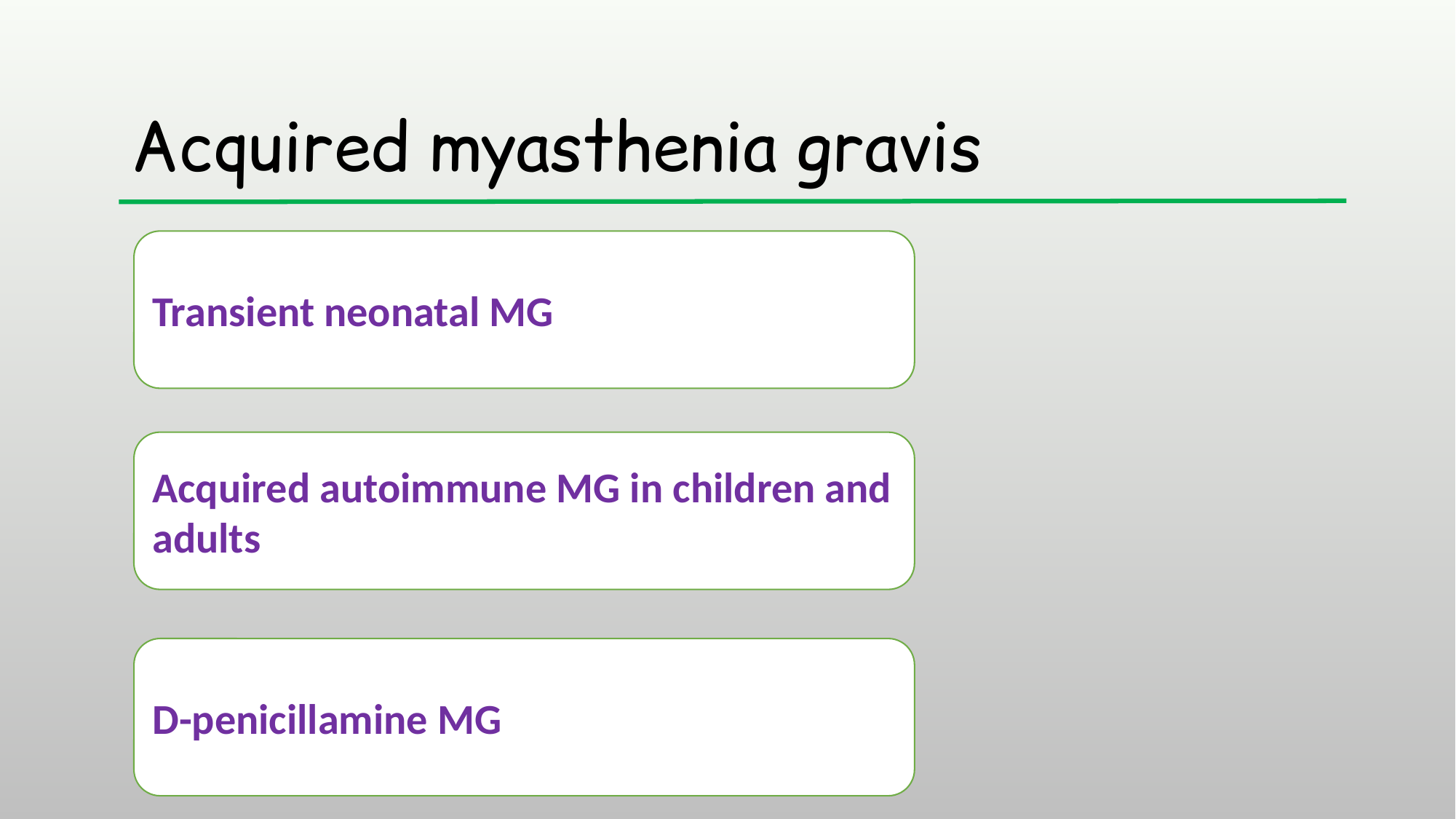

# Acquired myasthenia gravis
Transient neonatal MG
Acquired autoimmune MG in children and adults
D-penicillamine MG